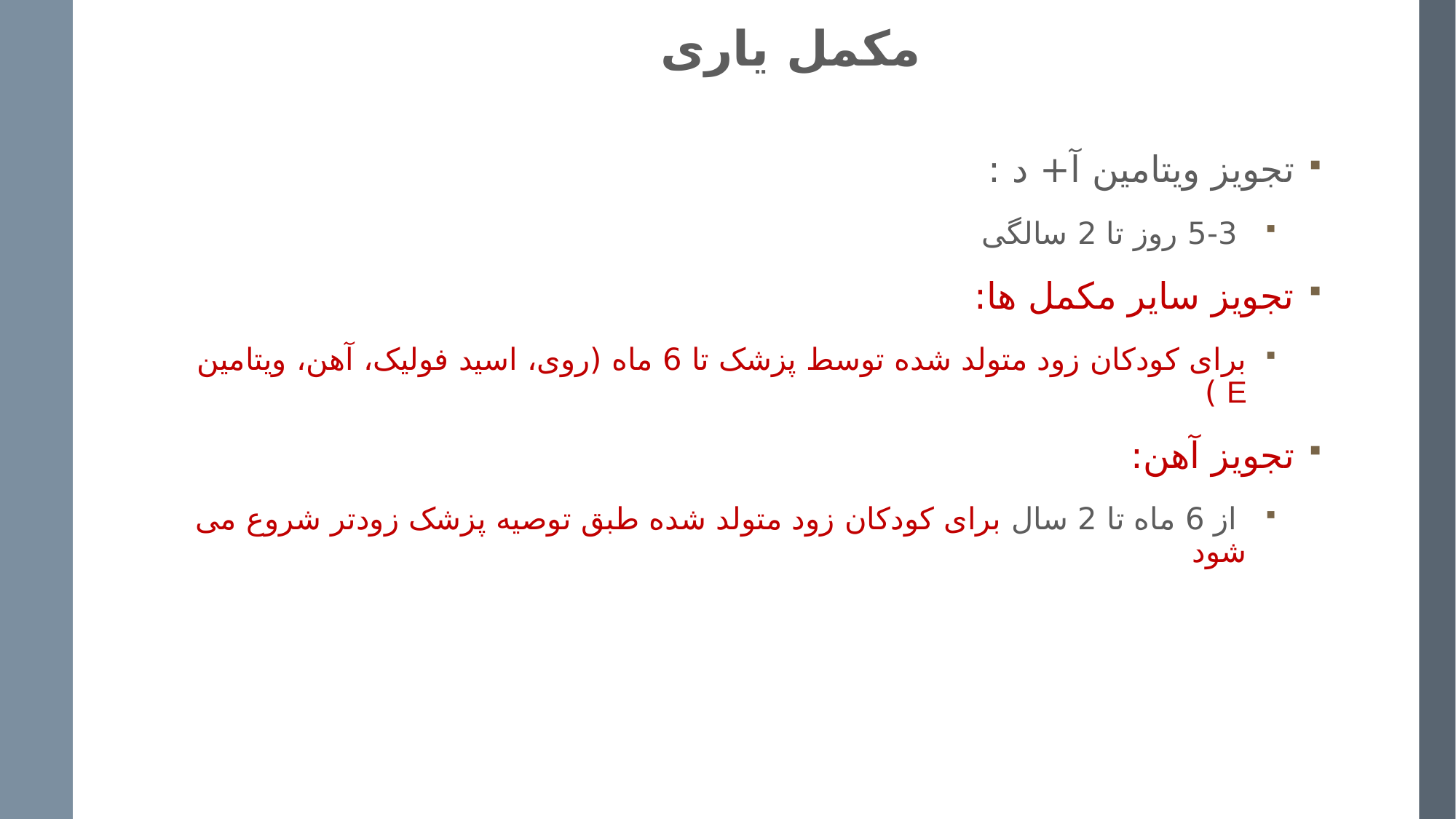

# مکمل یاری
تجویز ویتامین آ+ د :
 5-3 روز تا 2 سالگی
تجویز سایر مکمل ها:
برای کودکان زود متولد شده توسط پزشک تا 6 ماه (روی، اسید فولیک، آهن، ویتامین E )
تجویز آهن:
 از 6 ماه تا 2 سال برای کودکان زود متولد شده طبق توصیه پزشک زودتر شروع می شود